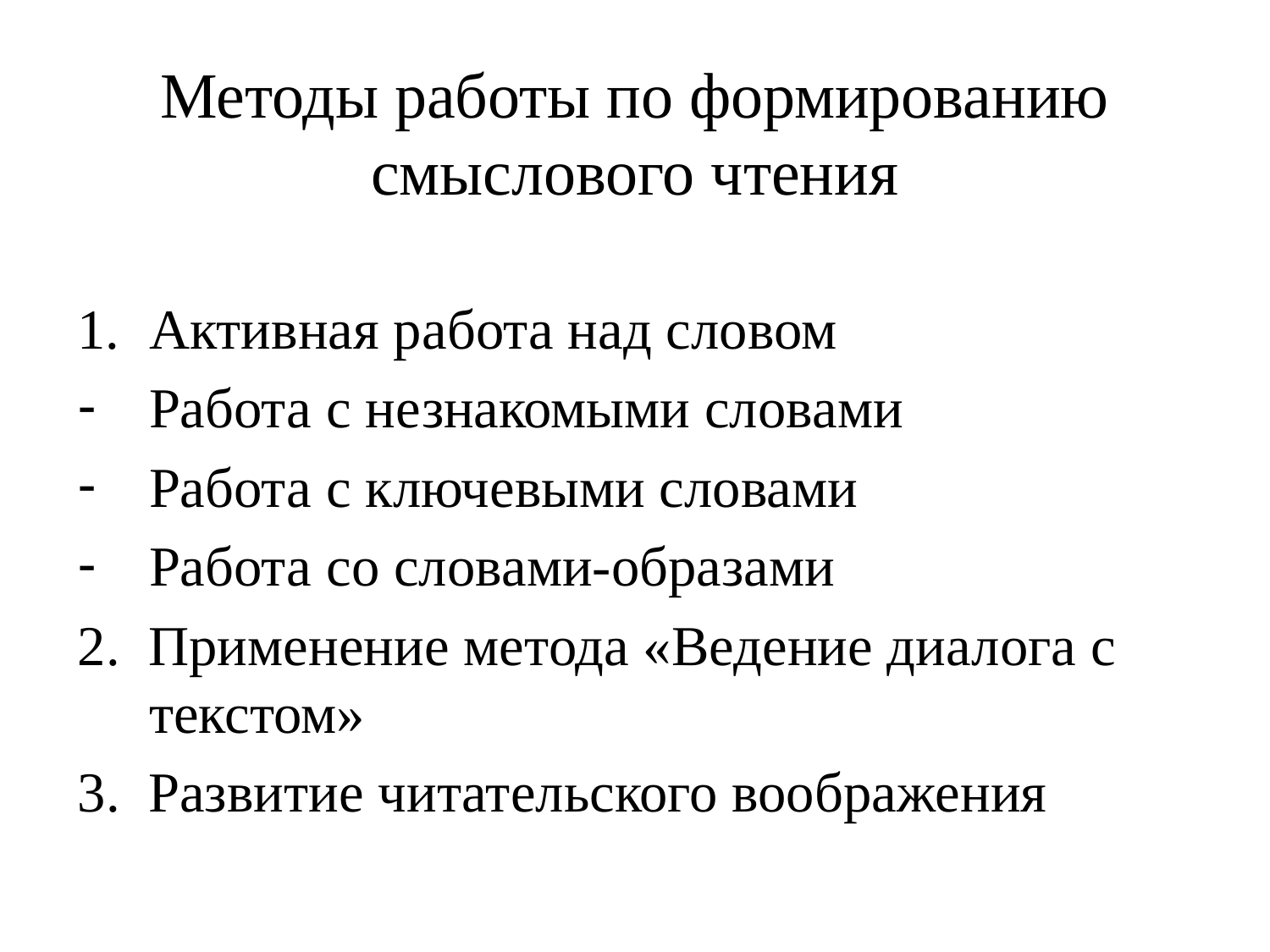

# Методы работы по формированию смыслового чтения
Активная работа над словом
Работа с незнакомыми словами
Работа с ключевыми словами
Работа со словами-образами
2.  Применение метода «Ведение диалога с текстом»
3.  Развитие читательского воображения